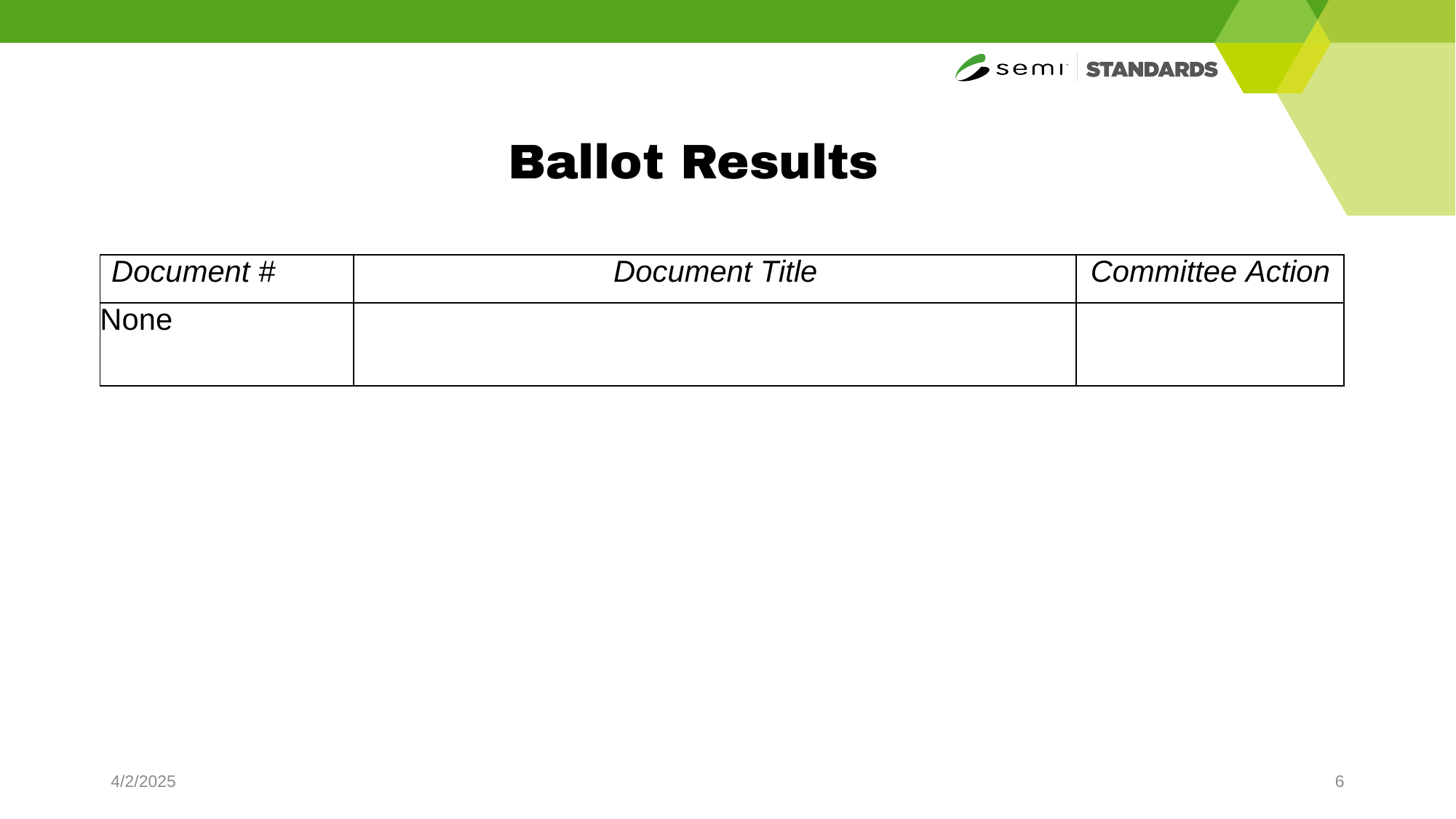

# Ballot Results
| Document # | Document Title | Committee Action |
| --- | --- | --- |
| None |  |  |
4/2/2025

6